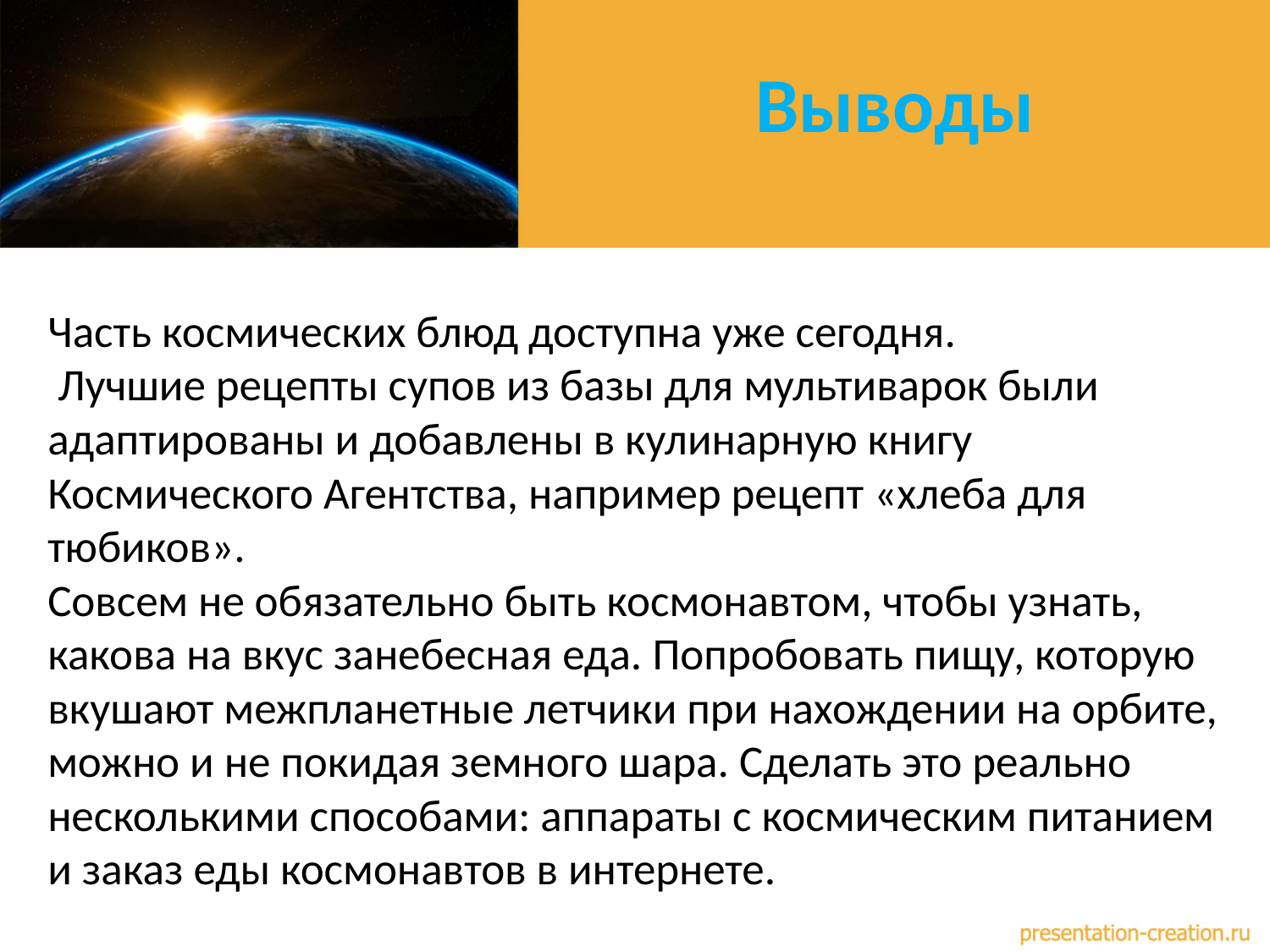

# Выводы
Часть космических блюд доступна уже сегодня.
 Лучшие рецепты супов из базы для мультиварок были адаптированы и добавлены в кулинарную книгу Космического Агентства, например рецепт «хлеба для тюбиков».
Совсем не обязательно быть космонавтом, чтобы узнать, какова на вкус занебесная еда. Попробовать пищу, которую вкушают межпланетные летчики при нахождении на орбите, можно и не покидая земного шара. Сделать это реально несколькими способами: аппараты с космическим питанием и заказ еды космонавтов в интернете.